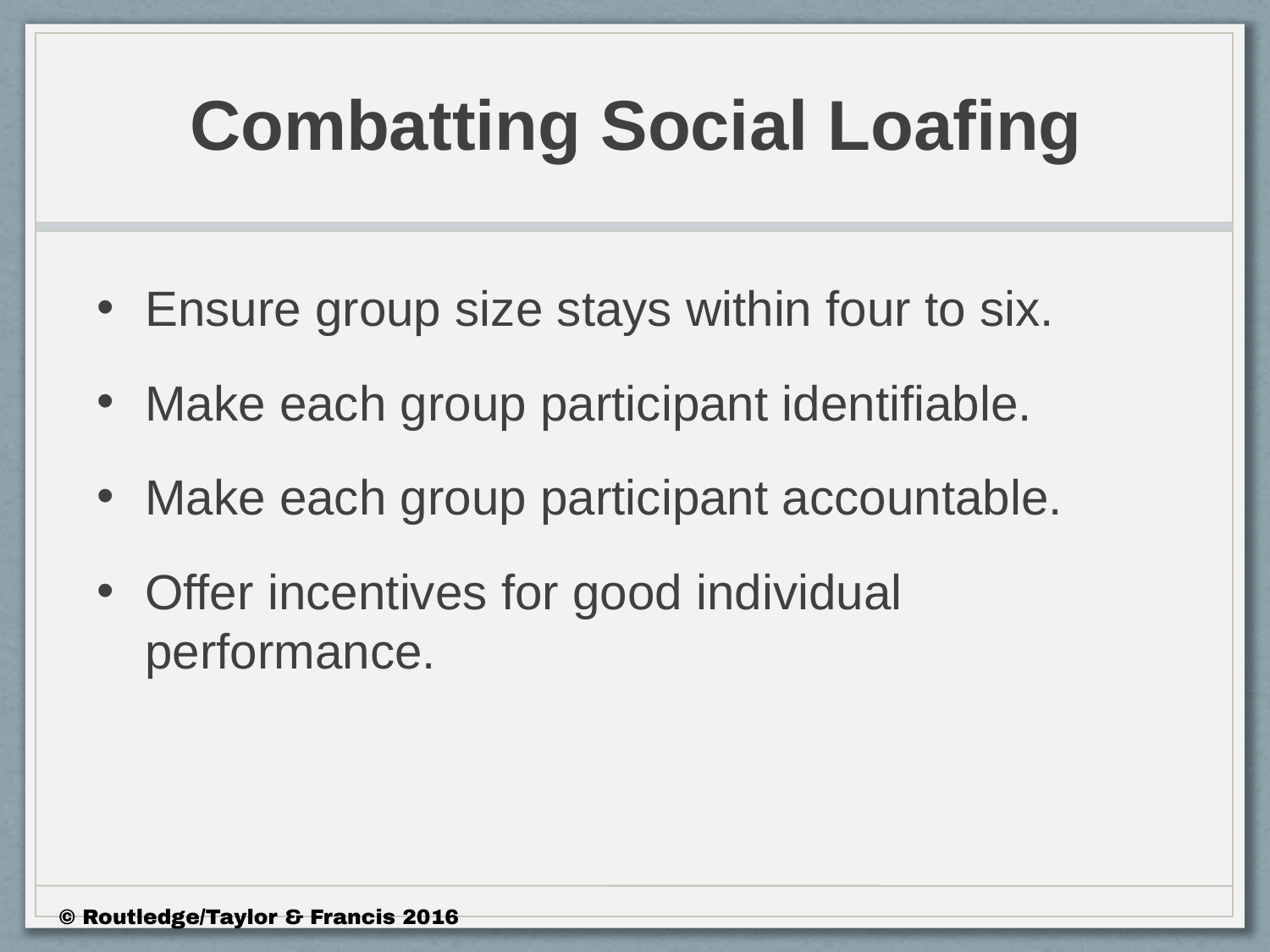

# Combatting Social Loafing
Ensure group size stays within four to six.
Make each group participant identifiable.
Make each group participant accountable.
Offer incentives for good individual performance.
© Routledge/Taylor & Francis 2016